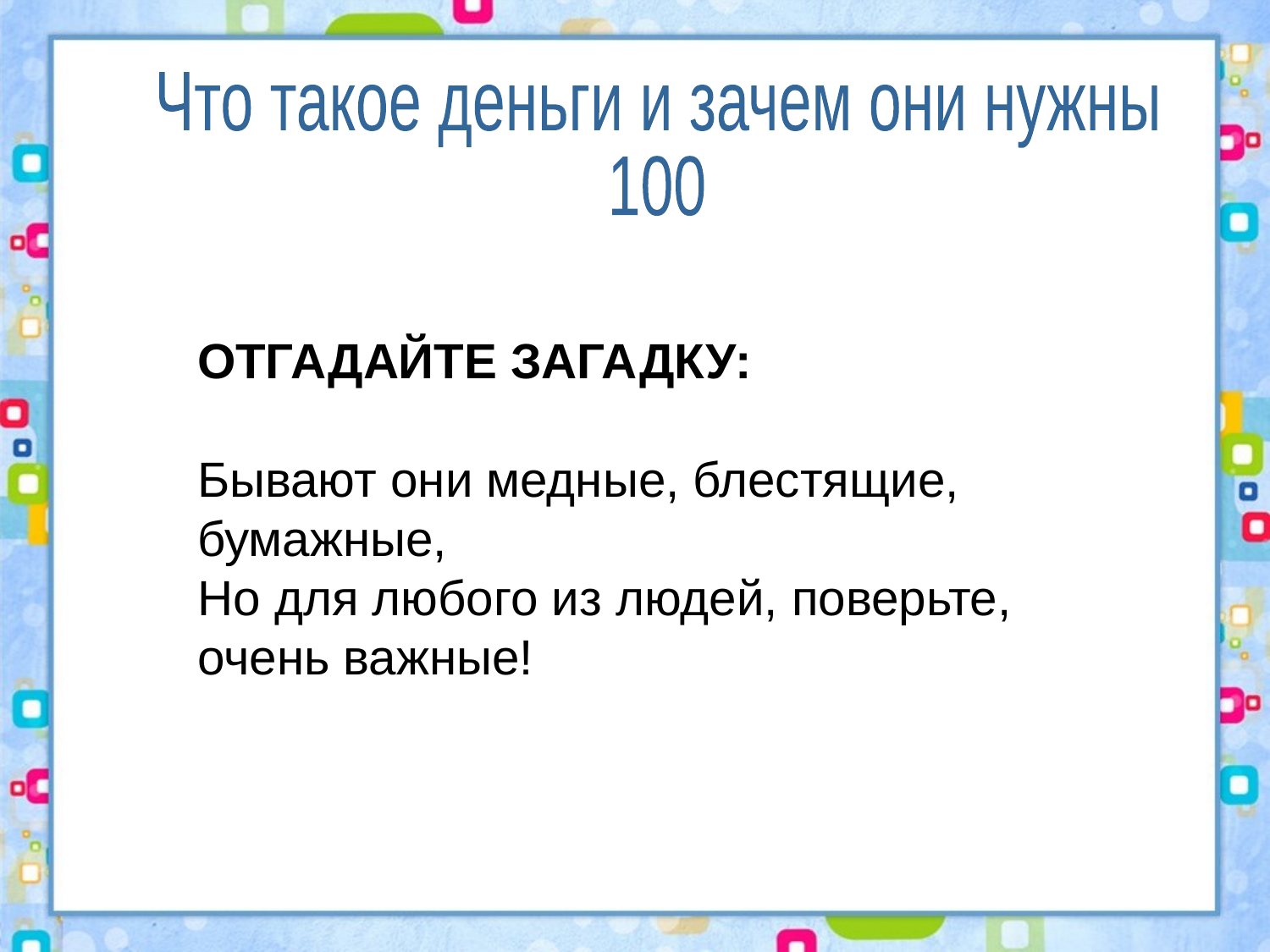

Что такое деньги и зачем они нужны
100
ОТГАДАЙТЕ ЗАГАДКУ:

Бывают они медные, блестящие, бумажные,
Но для любого из людей, поверьте,
очень важные!